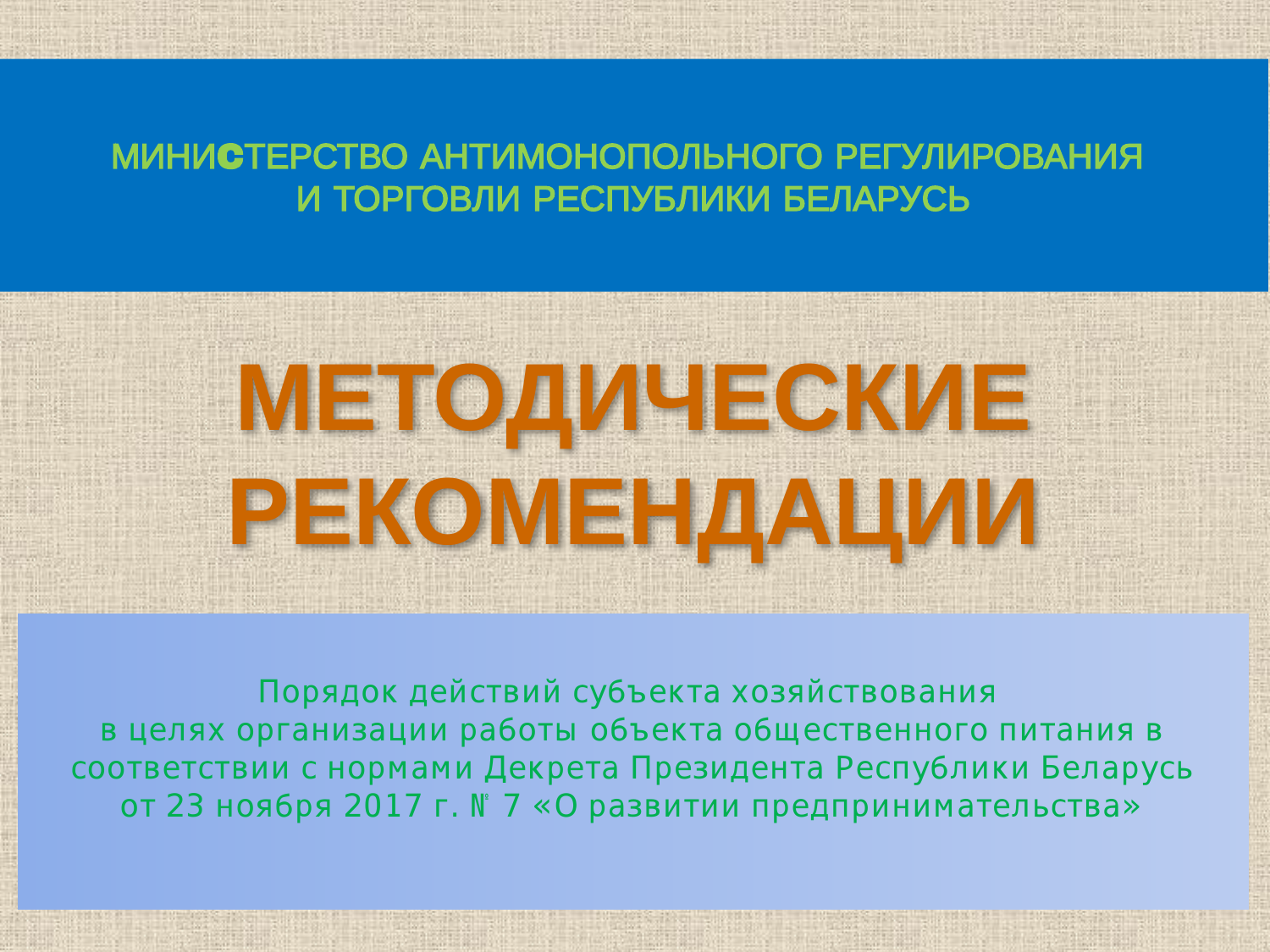

МИНИCТЕРСТВО АНТИМОНОПОЛЬНОГО РЕГУЛИРОВАНИЯ
И ТОРГОВЛИ РЕСПУБЛИКИ БЕЛАРУСЬ
МЕТОДИЧЕСКИЕ РЕКОМЕНДАЦИИ
Порядок действий субъекта хозяйствования
в целях организации работы объекта общественного питания в
соответствии с нормами Декрета Президента Республики Беларусь
от 23 ноября 2017 г. № 7 «О развитии предпринимательства»